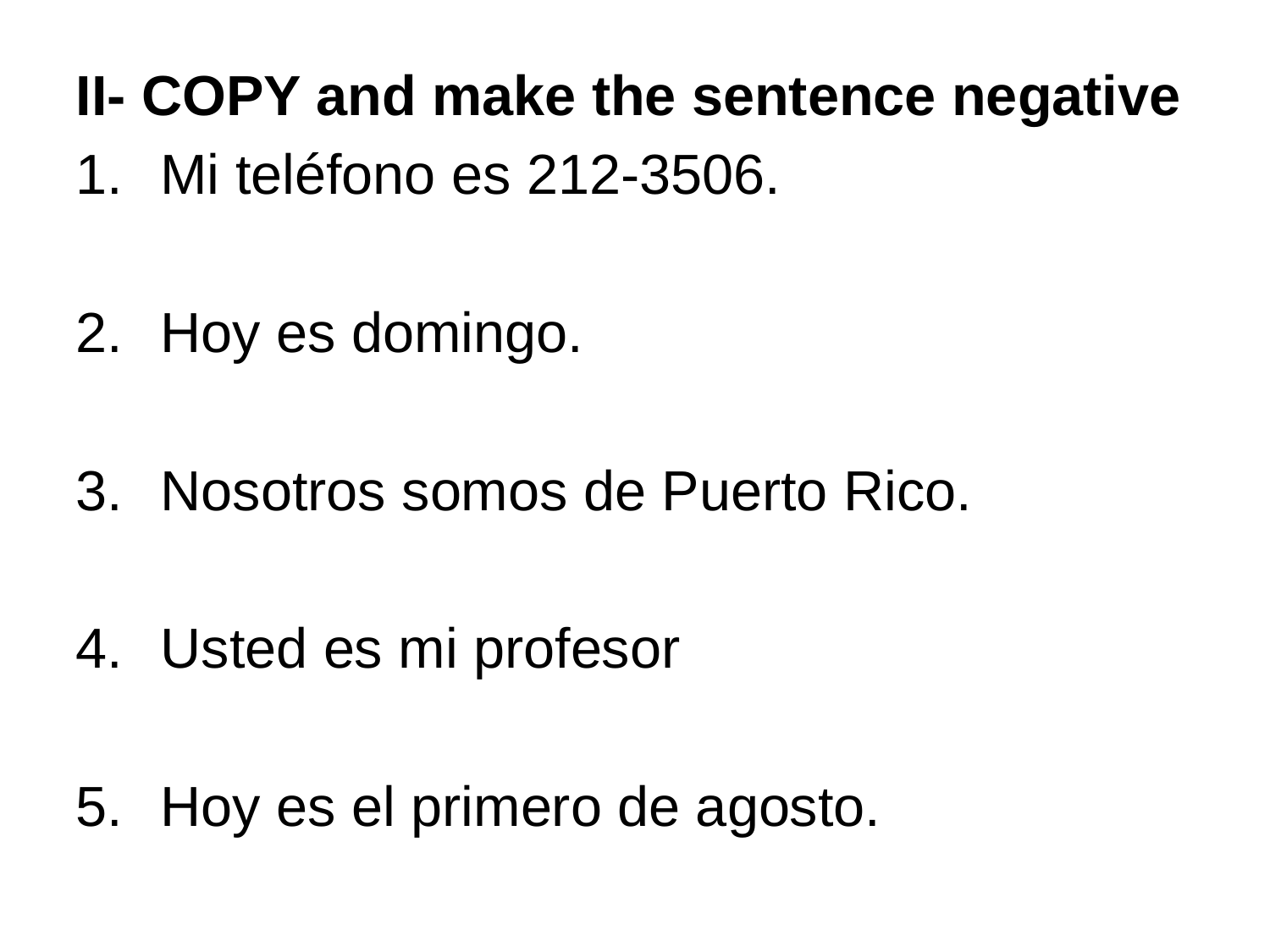

II- COPY and make the sentence negative
Mi teléfono es 212-3506.

Hoy es domingo.

Nosotros somos de Puerto Rico.

Usted es mi profesor

Hoy es el primero de agosto.